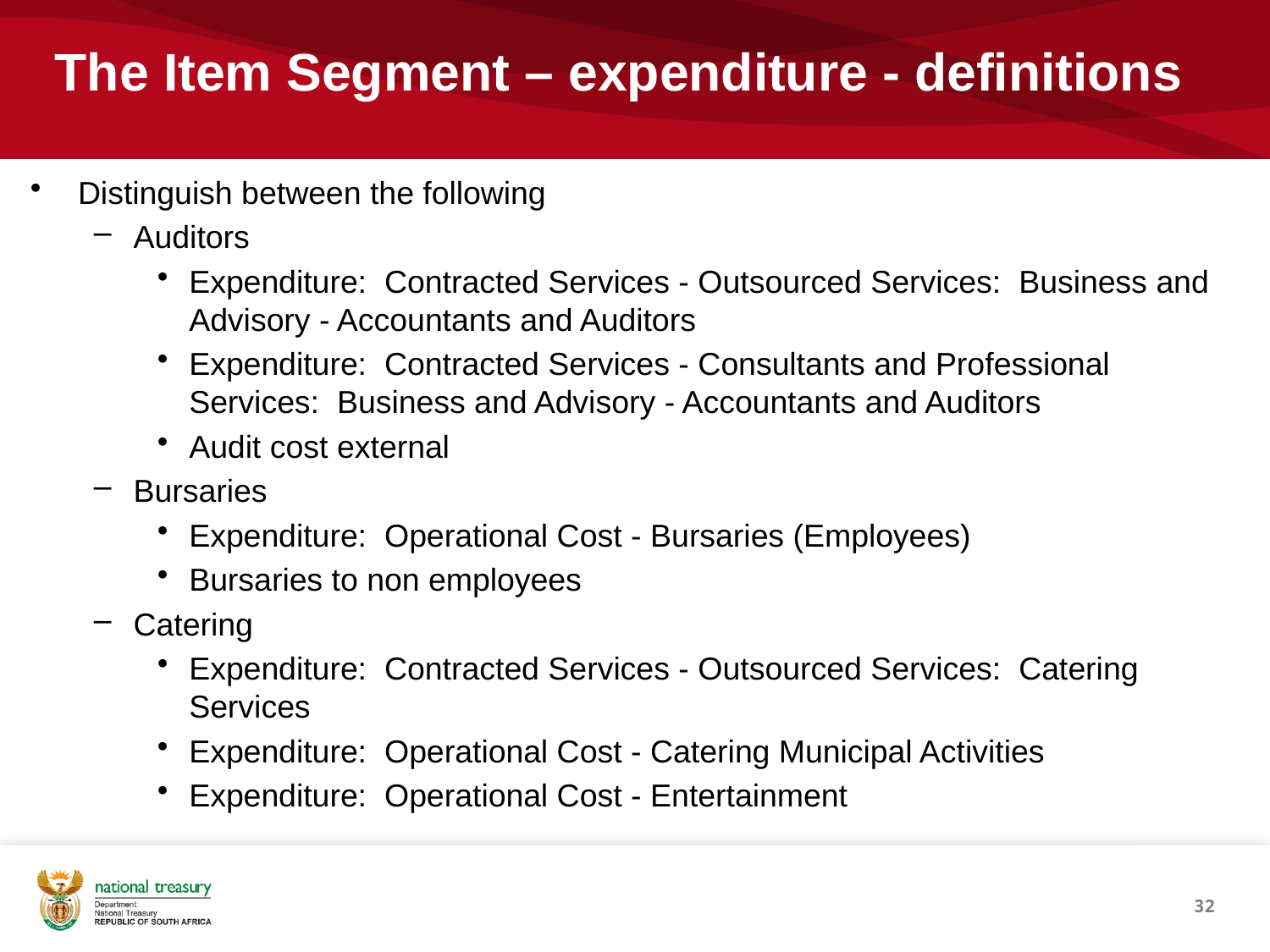

The Item Segment – expenditure - definitions
Distinguish between the following
Auditors
Expenditure:  Contracted Services - Outsourced Services:  Business and Advisory - Accountants and Auditors
Expenditure:  Contracted Services - Consultants and Professional Services:  Business and Advisory - Accountants and Auditors
Audit cost external
Bursaries
Expenditure:  Operational Cost - Bursaries (Employees)
Bursaries to non employees
Catering
Expenditure:  Contracted Services - Outsourced Services:  Catering Services
Expenditure:  Operational Cost - Catering Municipal Activities
Expenditure:  Operational Cost - Entertainment
32